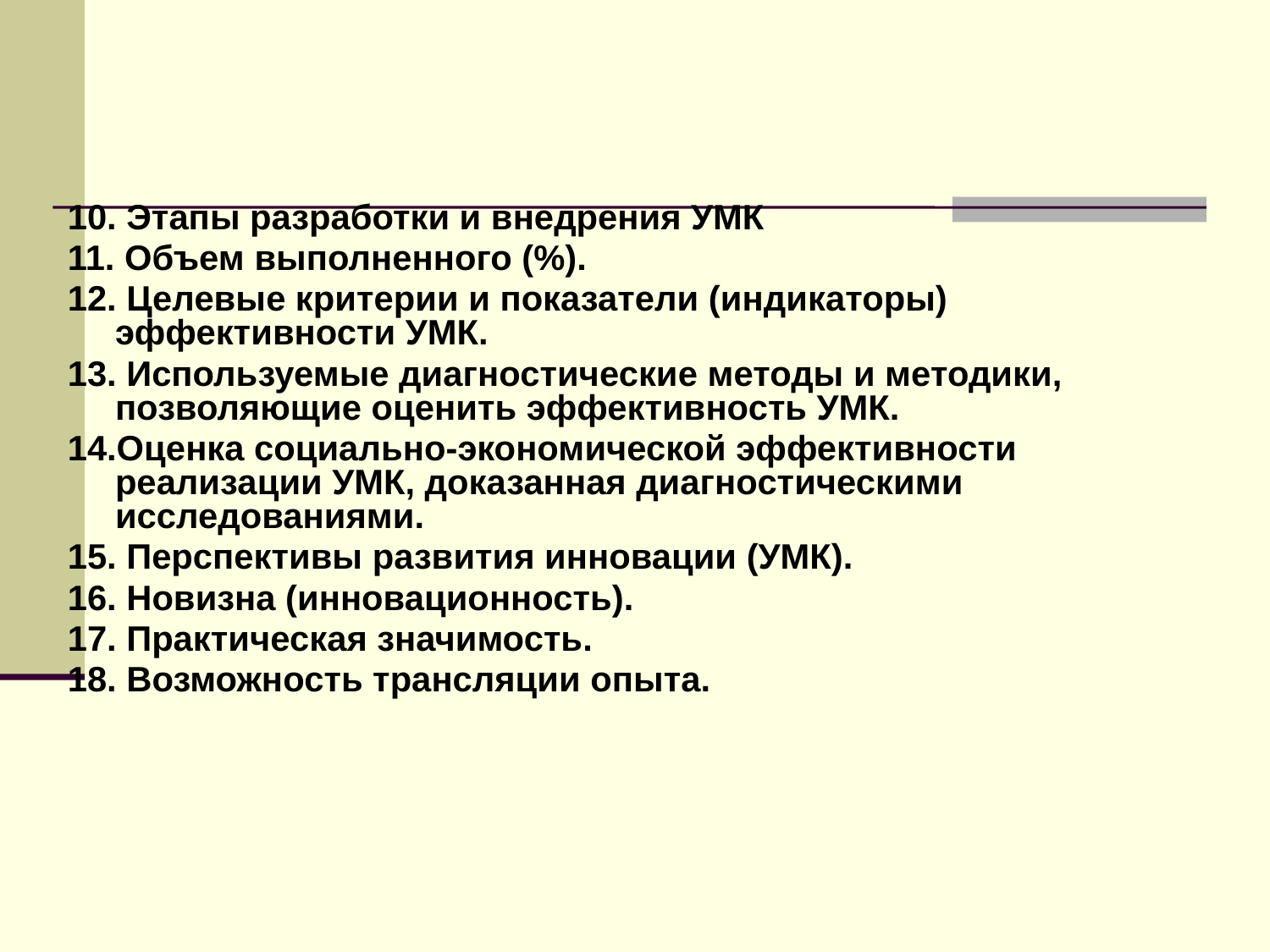

10. Этапы разработки и внедрения УМК
11. Объем выполненного (%).
12. Целевые критерии и показатели (индикаторы)  эффективности УМК.
13. Используемые диагностические методы и методики, позволяющие оценить эффективность УМК.
14.Оценка социально-экономической эффективности реализации УМК, доказанная диагностическими исследованиями.
15. Перспективы развития инновации (УМК).
16. Новизна (инновационность).
17. Практическая значимость.
18. Возможность трансляции опыта.